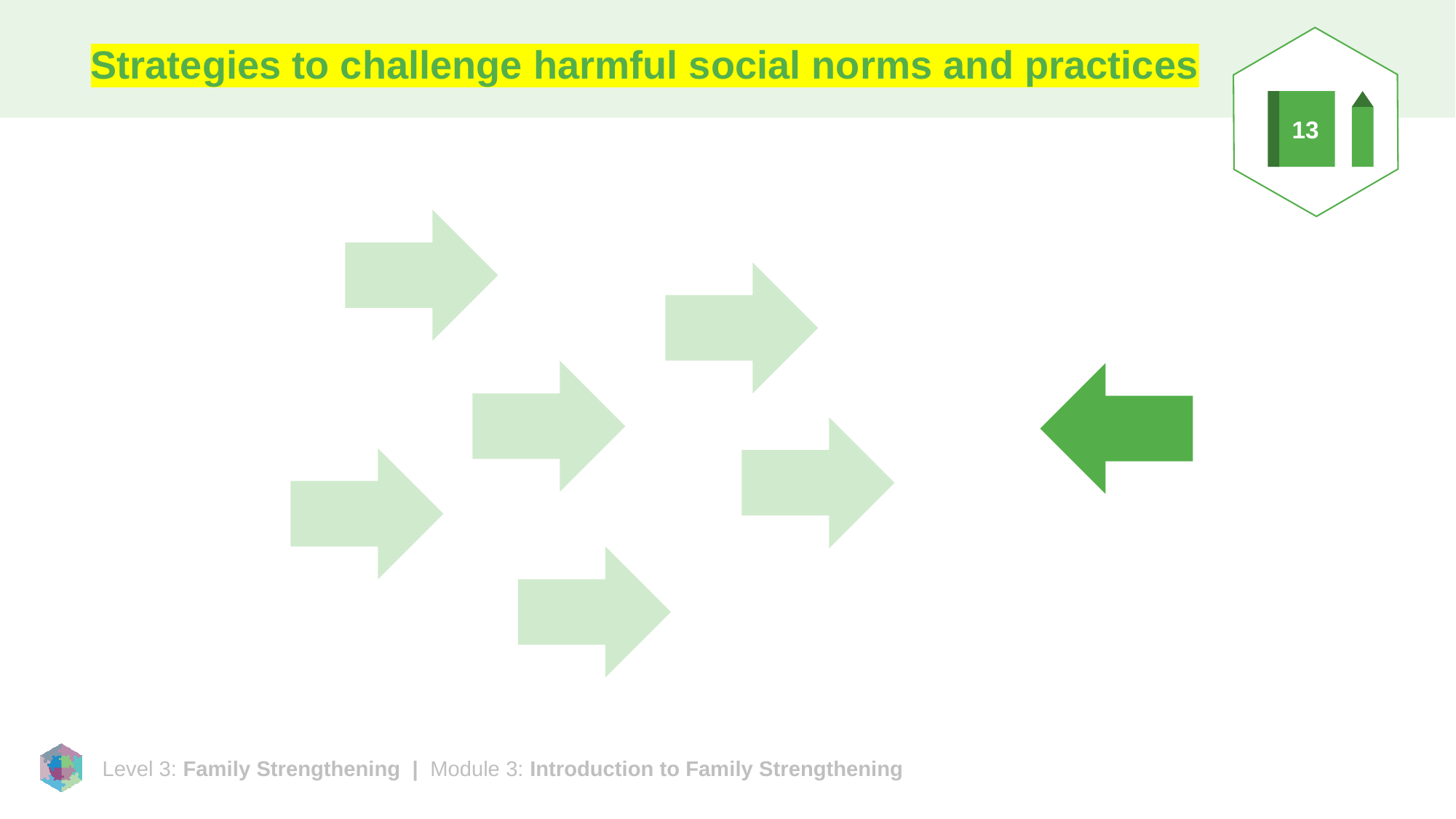

# Strategies to challenge harmful social norms and practices

13